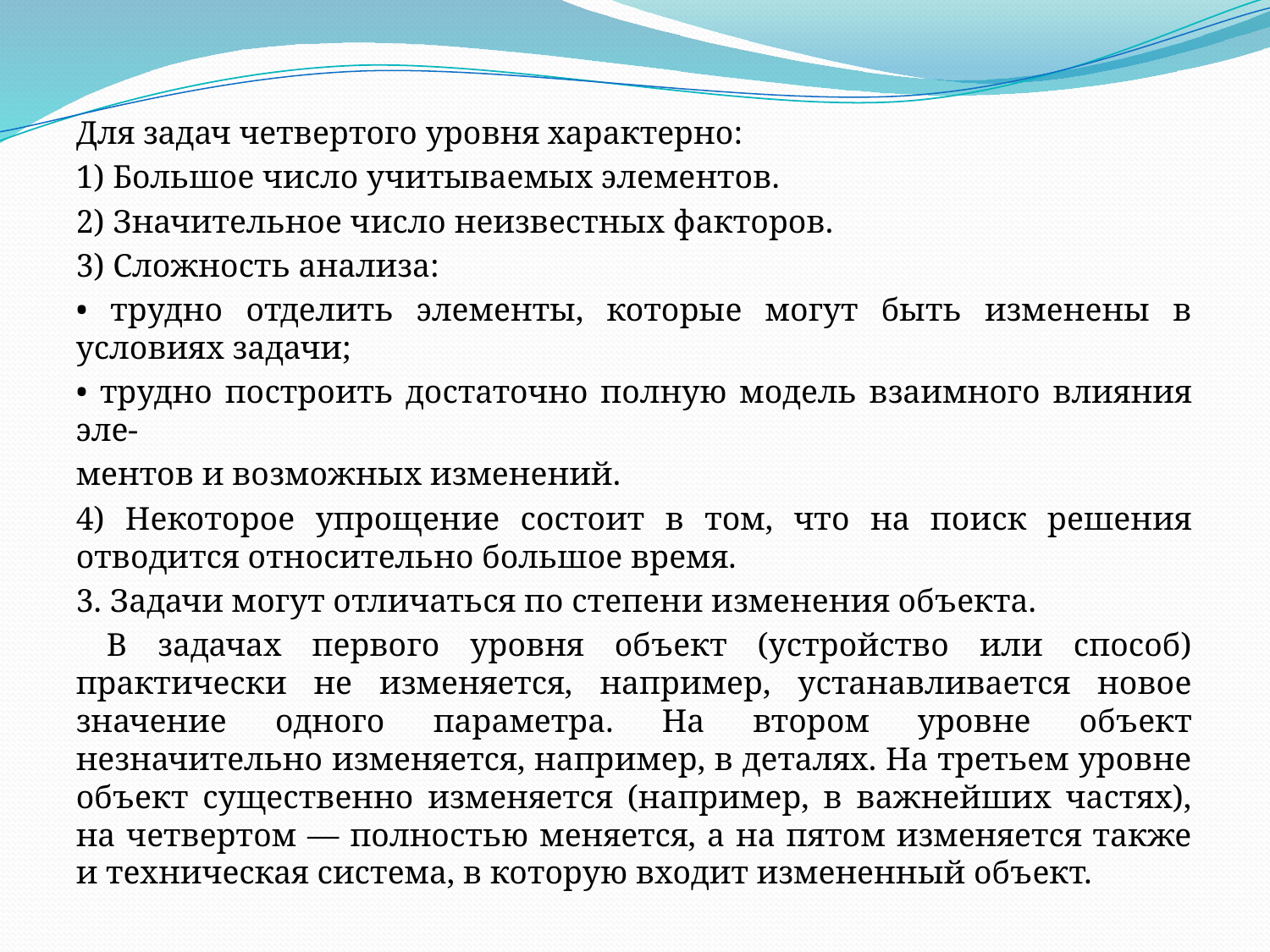

Для задач четвертого уровня характерно:
1) Большое число учитываемых элементов.
2) Значительное число неизвестных факторов.
3) Сложность анализа:
• трудно отделить элементы, которые могут быть изменены в условиях задачи;
• трудно построить достаточно полную модель взаимного влияния эле-
ментов и возможных изменений.
4) Некоторое упрощение состоит в том, что на поиск решения отводится относительно большое время.
3. Задачи могут отличаться по степени изменения объекта.
 В задачах первого уровня объект (устройство или способ) практически не изменяется, например, устанавливается новое значение одного параметра. На втором уровне объект незначительно изменяется, например, в деталях. На третьем уровне объект существенно изменяется (например, в важнейших частях), на четвертом — полностью меняется, а на пятом изменяется также и техническая система, в которую входит измененный объект.